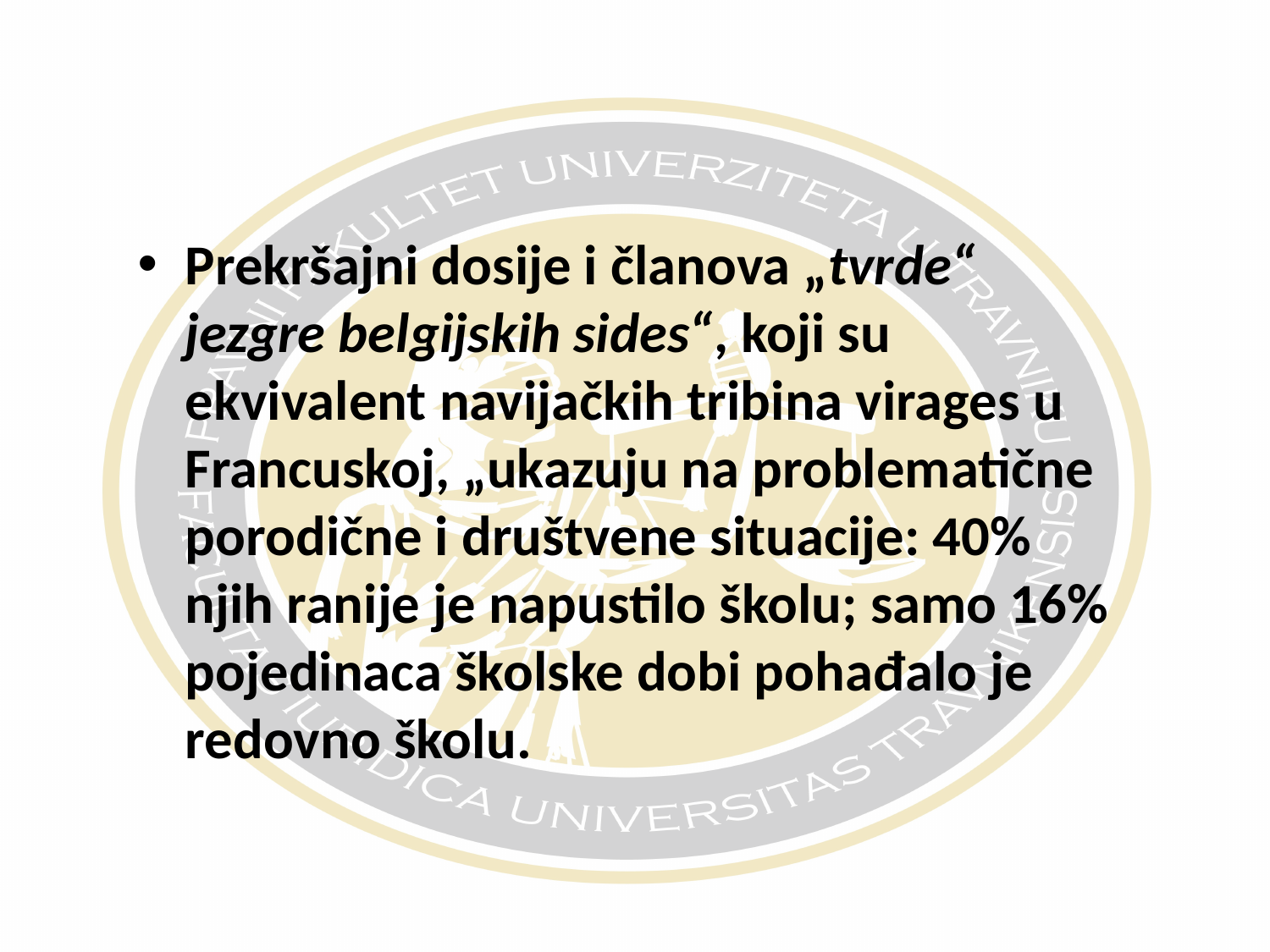

#
Prekršajni dosije i članova „tvrde“ jezgre belgijskih sides“, koji su ekvivalent navijačkih tribina virages u Francuskoj, „ukazuju na problematične porodične i društvene situacije: 40% njih ranije je napustilo školu; samo 16% pojedinaca školske dobi pohađalo je redovno školu.